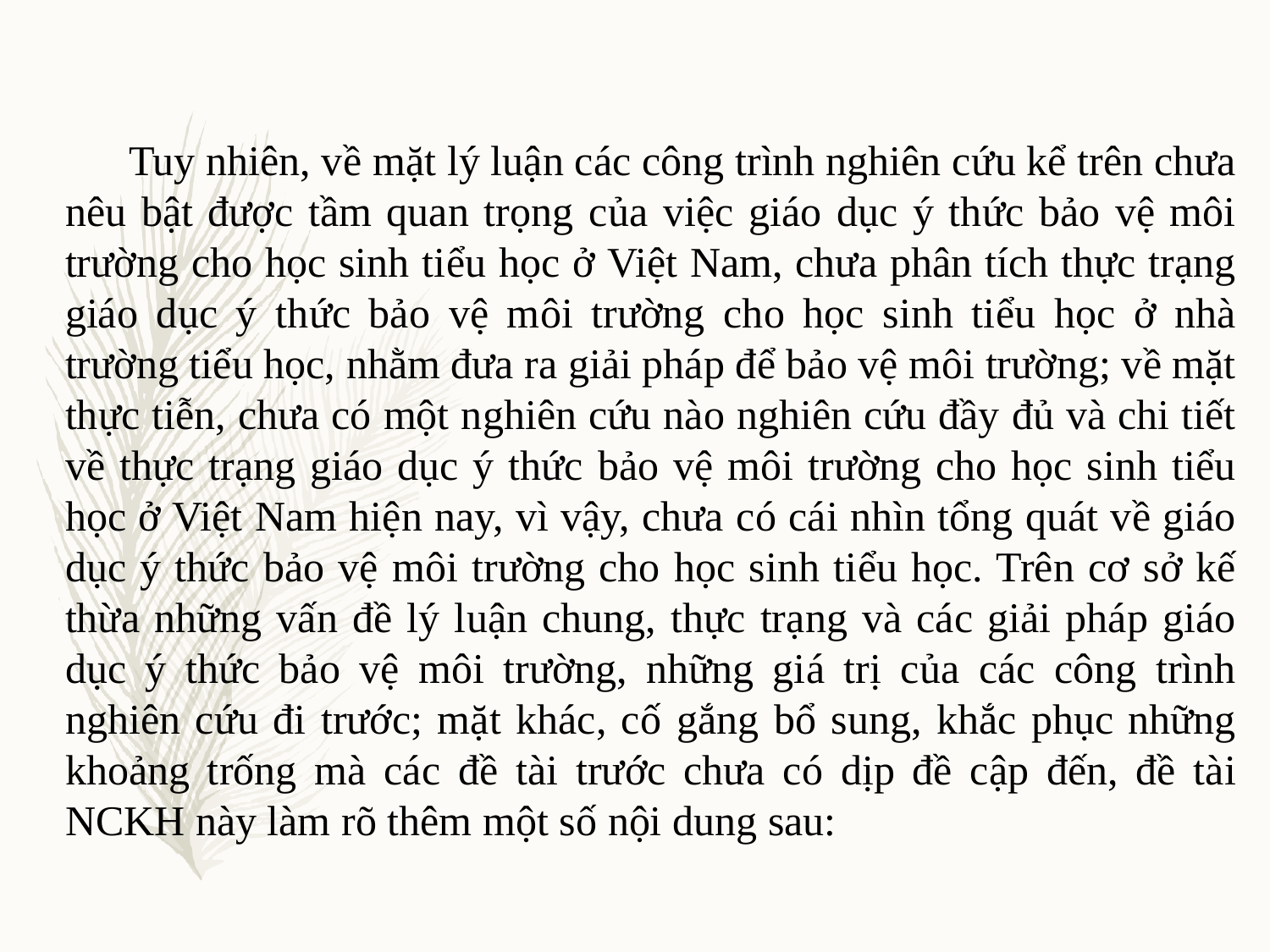

Tuy nhiên, về mặt lý luận các công trình nghiên cứu kể trên chưa nêu bật được tầm quan trọng của việc giáo dục ý thức bảo vệ môi trường cho học sinh tiểu học ở Việt Nam, chưa phân tích thực trạng giáo dục ý thức bảo vệ môi trường cho học sinh tiểu học ở nhà trường tiểu học, nhằm đưa ra giải pháp để bảo vệ môi trường; về mặt thực tiễn, chưa có một nghiên cứu nào nghiên cứu đầy đủ và chi tiết về thực trạng giáo dục ý thức bảo vệ môi trường cho học sinh tiểu học ở Việt Nam hiện nay, vì vậy, chưa có cái nhìn tổng quát về giáo dục ý thức bảo vệ môi trường cho học sinh tiểu học. Trên cơ sở kế thừa những vấn đề lý luận chung, thực trạng và các giải pháp giáo dục ý thức bảo vệ môi trường, những giá trị của các công trình nghiên cứu đi trước; mặt khác, cố gắng bổ sung, khắc phục những khoảng trống mà các đề tài trước chưa có dịp đề cập đến, đề tài NCKH này làm rõ thêm một số nội dung sau: